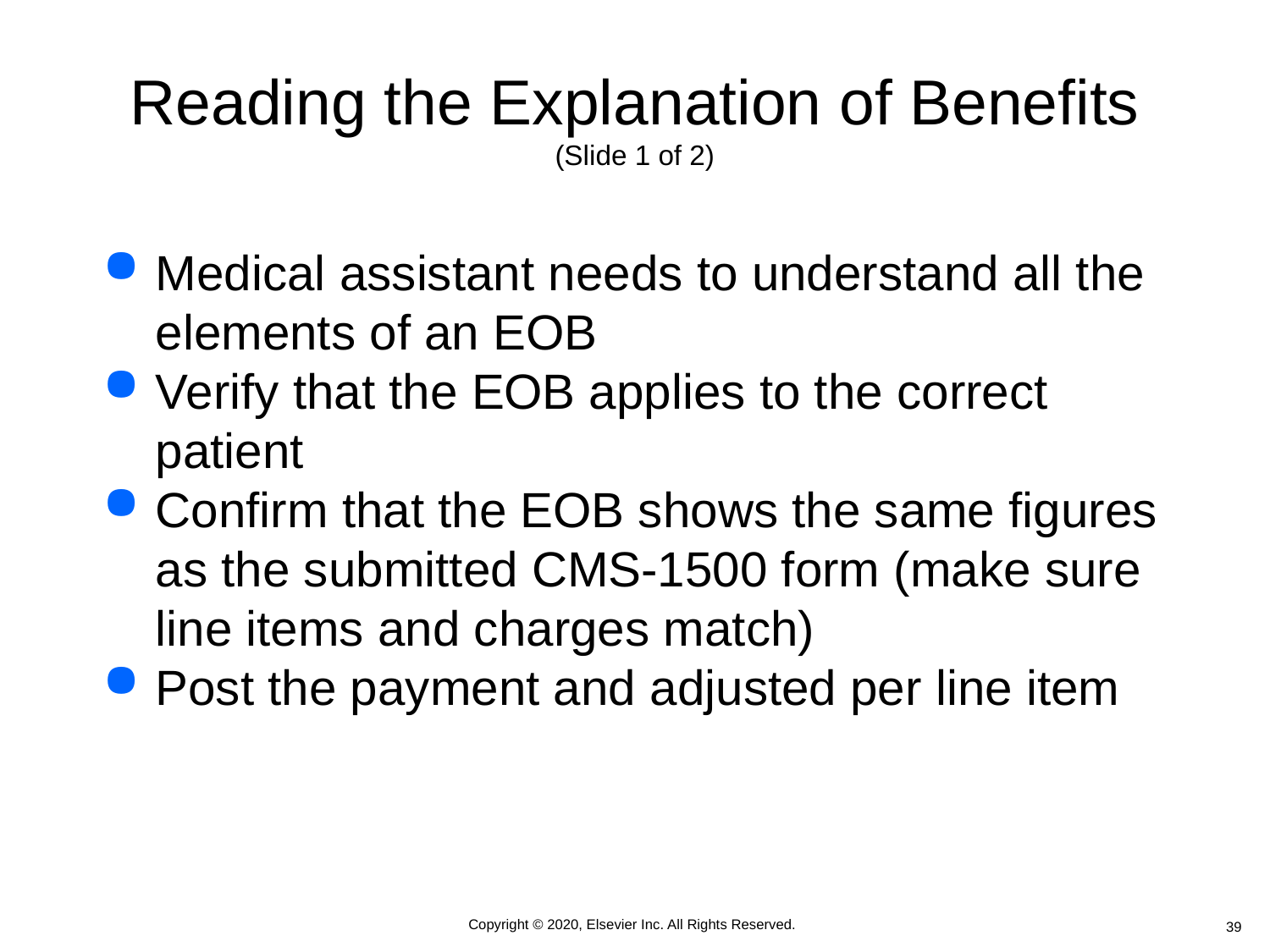

# Reading the Explanation of Benefits (Slide 1 of 2)
Medical assistant needs to understand all the elements of an EOB
Verify that the EOB applies to the correct patient
Confirm that the EOB shows the same figures as the submitted CMS-1500 form (make sure line items and charges match)
Post the payment and adjusted per line item